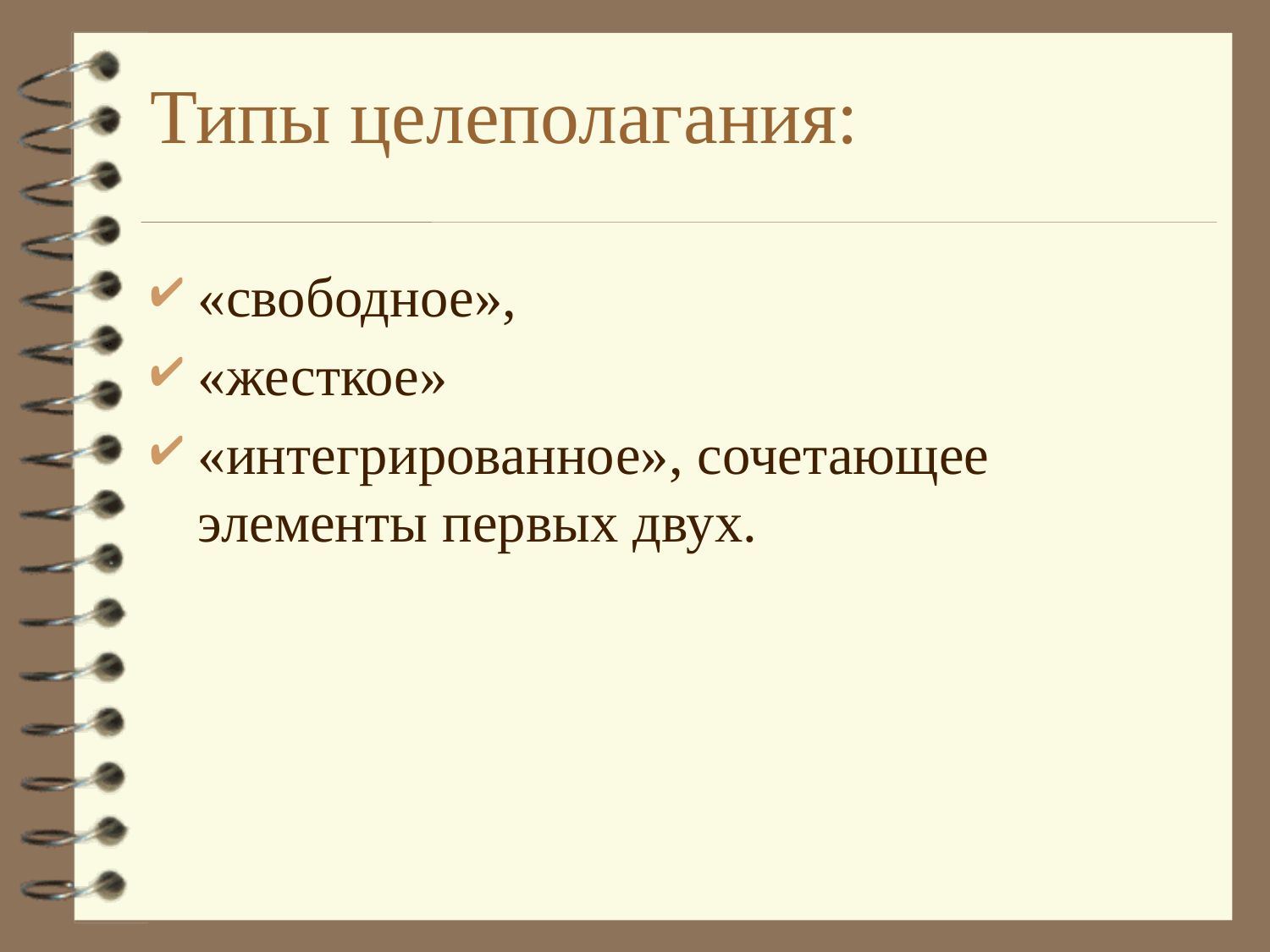

# Типы целеполагания:
«свободное»,
«жесткое»
«интегрированное», сочетающее элементы первых двух.